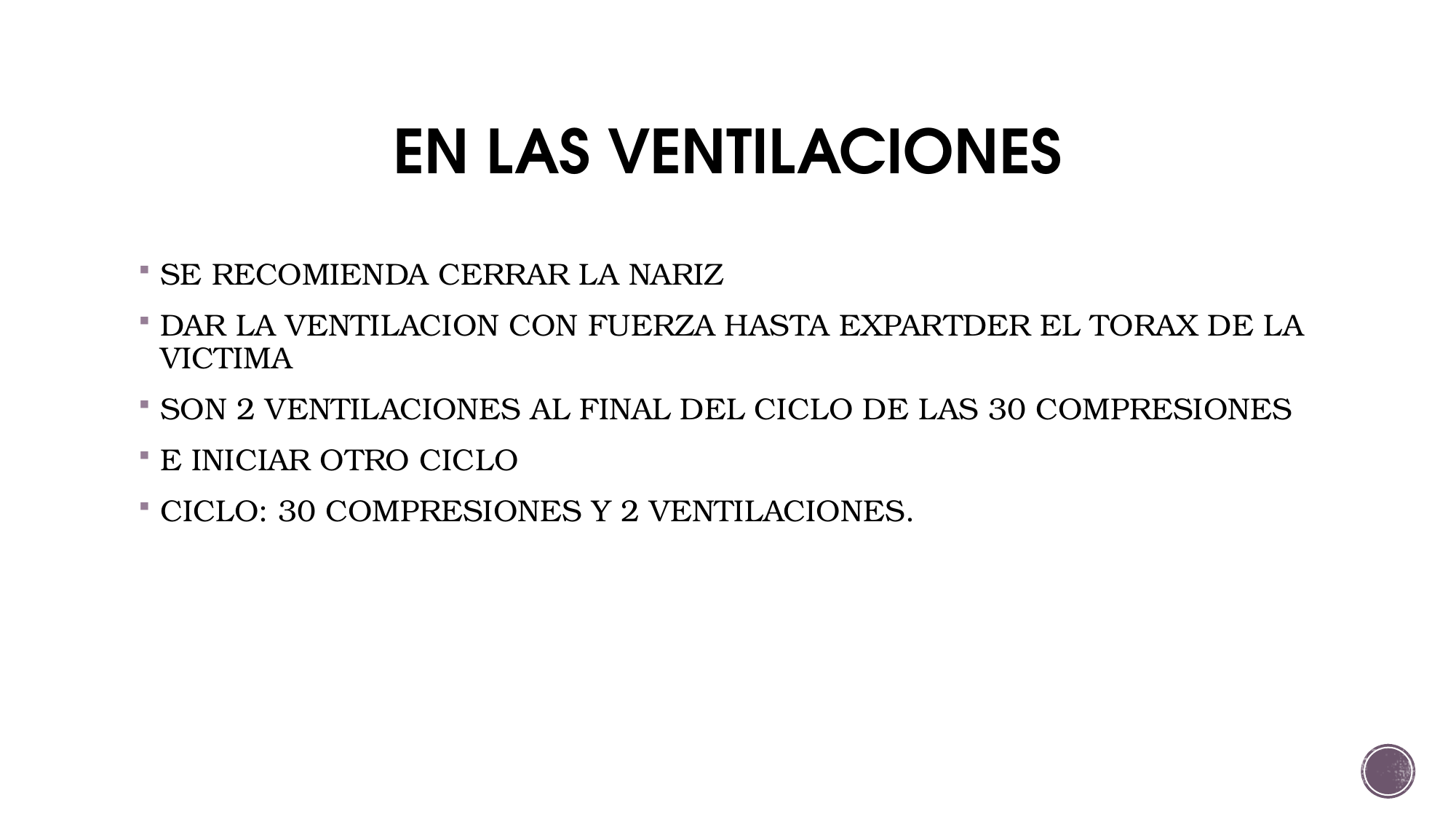

# EN LAS VENTILACIONES
SE RECOMIENDA CERRAR LA NARIZ
DAR LA VENTILACION CON FUERZA HASTA EXPARTDER EL TORAX DE LA VICTIMA
SON 2 VENTILACIONES AL FINAL DEL CICLO DE LAS 30 COMPRESIONES
E INICIAR OTRO CICLO
CICLO: 30 COMPRESIONES Y 2 VENTILACIONES.